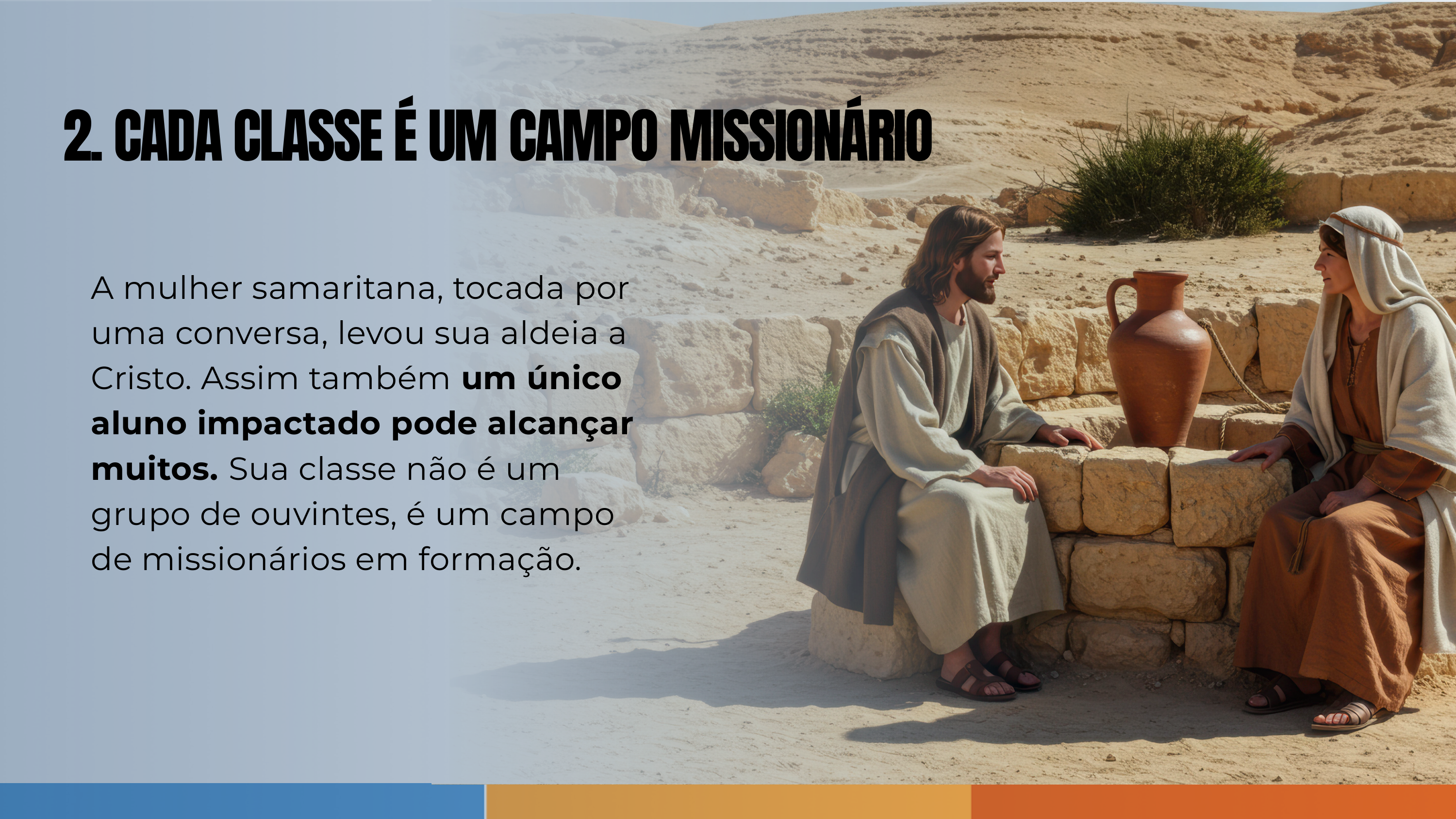

2. CADA CLASSE É UM CAMPO MISSIONÁRIO
A mulher samaritana, tocada por uma conversa, levou sua aldeia a Cristo. Assim também um único aluno impactado pode alcançar muitos. Sua classe não é um grupo de ouvintes, é um campo de missionários em formação.